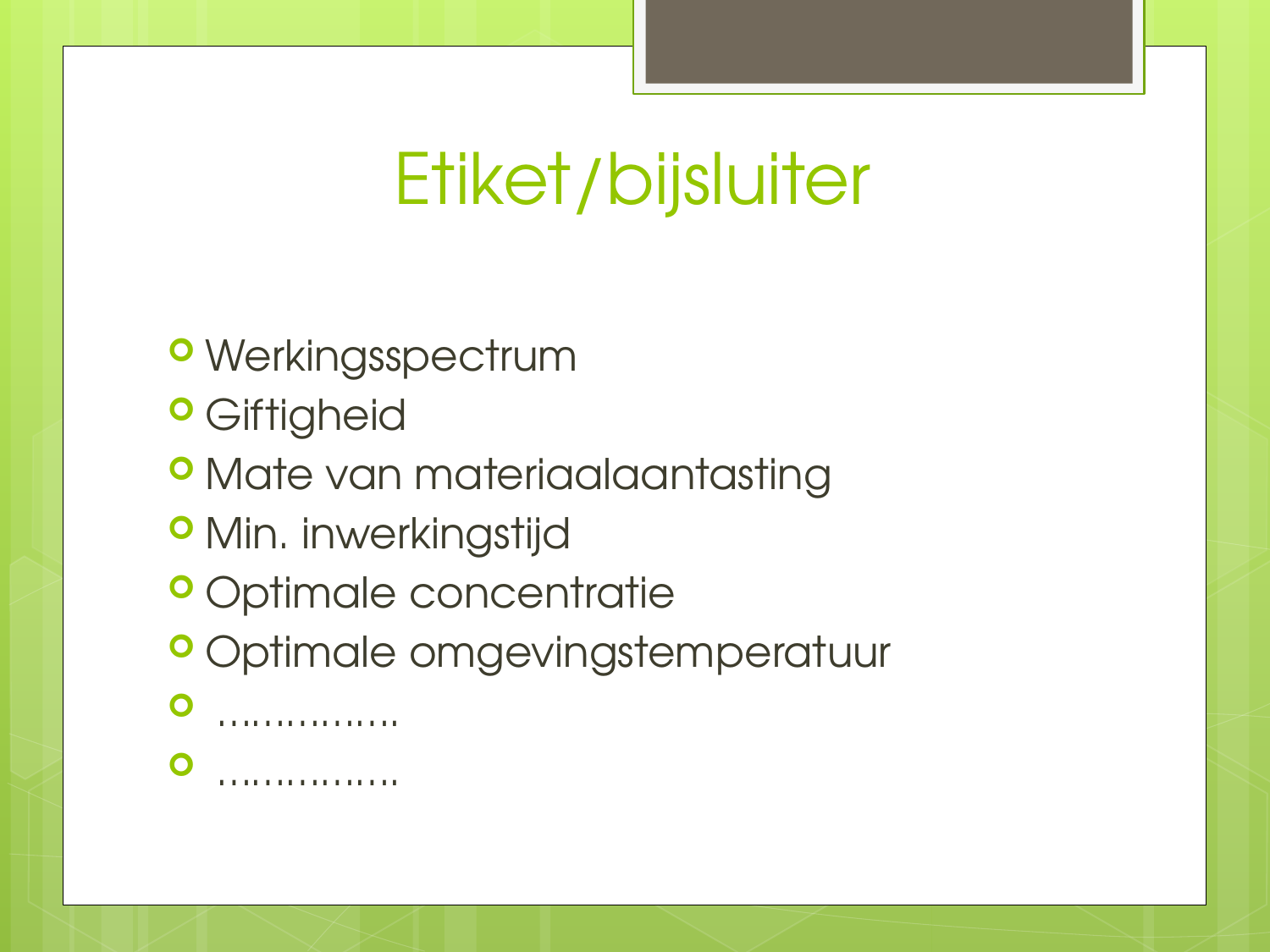

# Etiket/bijsluiter
Werkingsspectrum
Giftigheid
Mate van materiaalaantasting
Min. inwerkingstijd
Optimale concentratie
Optimale omgevingstemperatuur
 …………….
 …………….